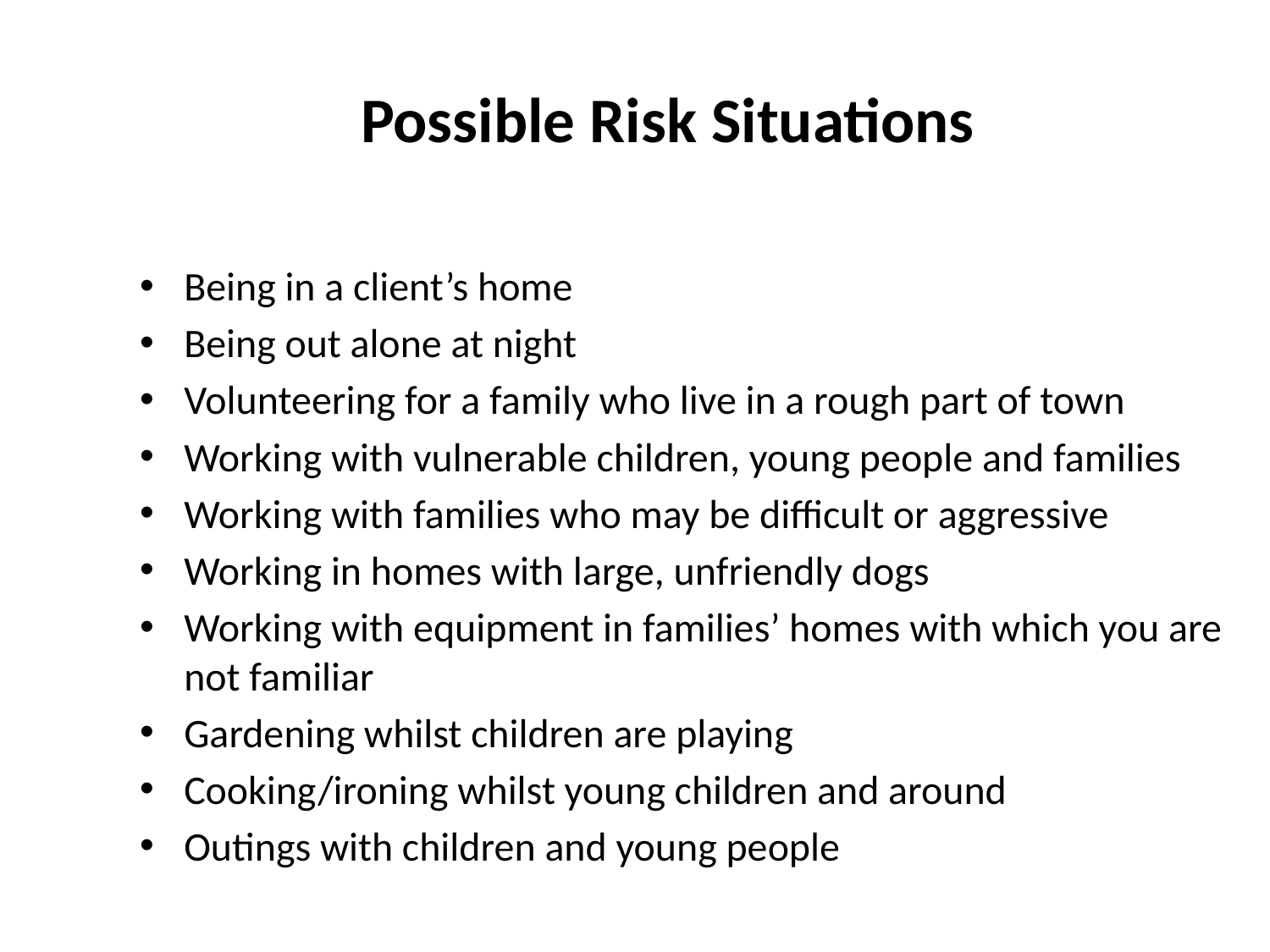

Possible Risk Situations
Being in a client’s home
Being out alone at night
Volunteering for a family who live in a rough part of town
Working with vulnerable children, young people and families
Working with families who may be difficult or aggressive
Working in homes with large, unfriendly dogs
Working with equipment in families’ homes with which you are not familiar
Gardening whilst children are playing
Cooking/ironing whilst young children and around
Outings with children and young people